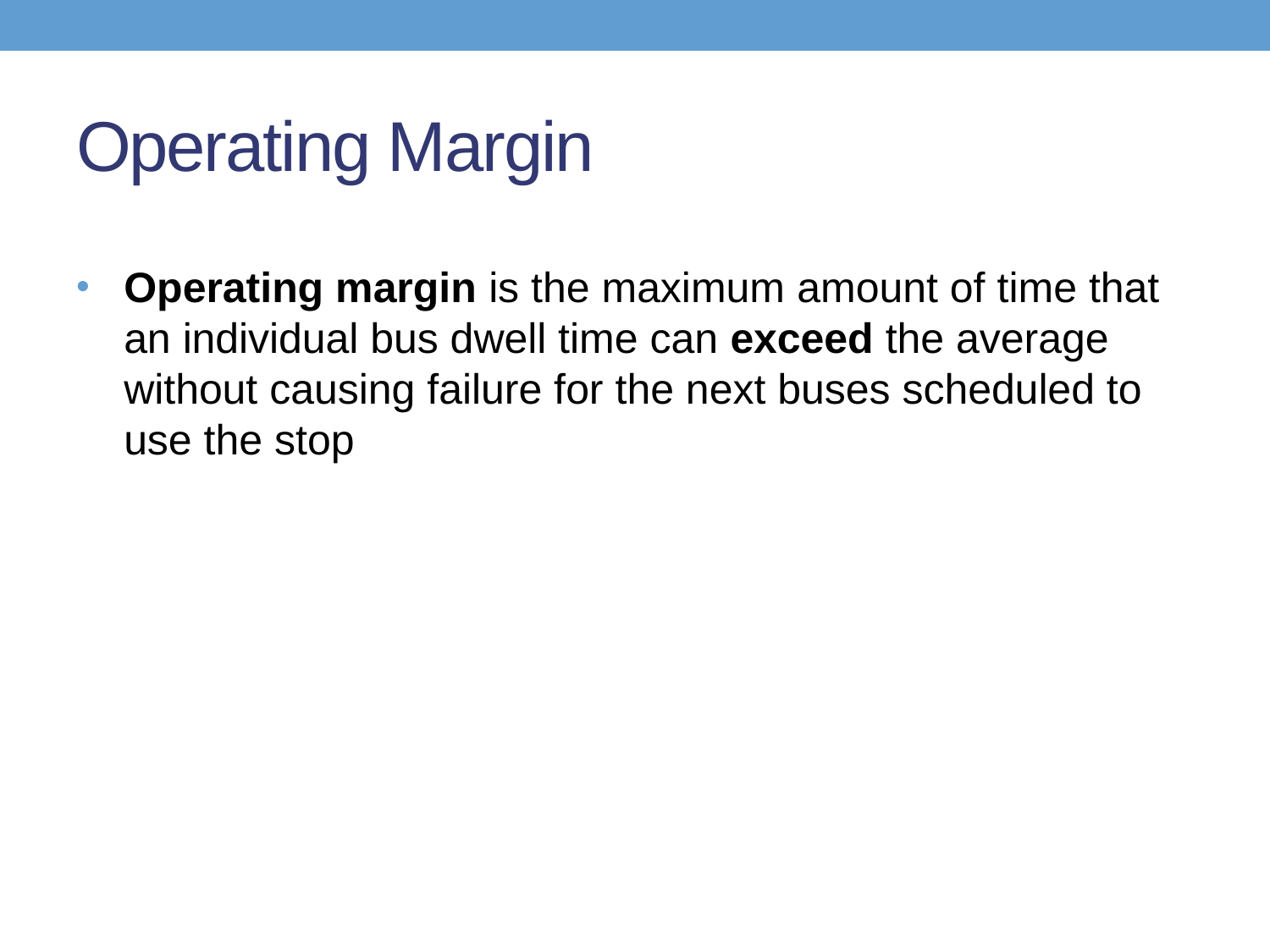

# Operating Margin
Operating margin is the maximum amount of time that an individual bus dwell time can exceed the average without causing failure for the next buses scheduled to use the stop